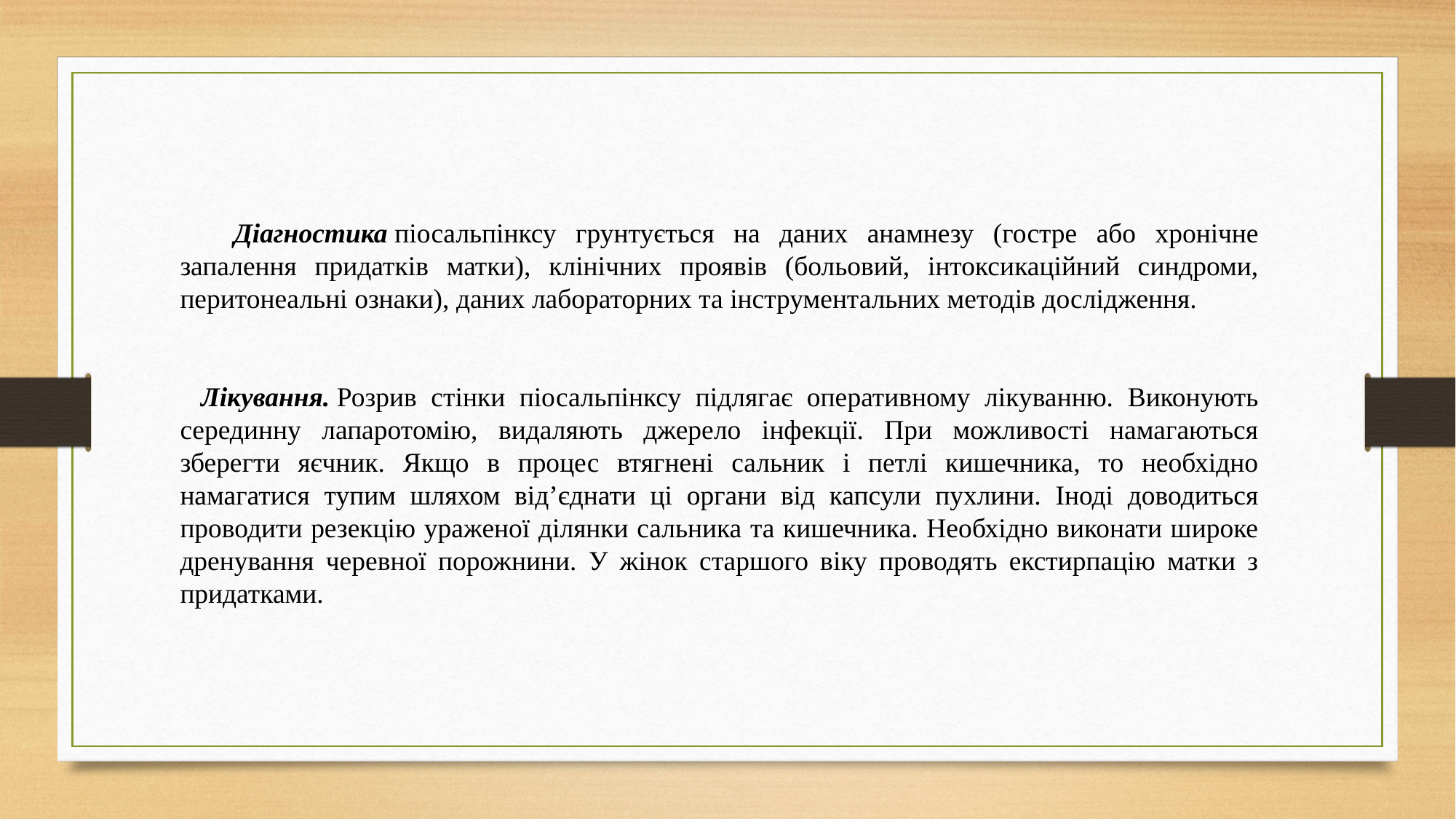

Діагностика піосальпінксу грунтується на даних анамнезу (гостре або хронічне запалення придатків матки), клінічних проявів (больовий, інтоксикаційний синдроми, перитонеальні ознаки), даних лабораторних та інструментальних методів дослідження.

   Лікування. Розрив стінки піосальпінксу підлягає оперативному лікуванню. Виконують серединну лапаротомію, видаляють джерело інфекції. При можливості намагаються зберегти яєчник. Якщо в процес втягнені сальник і петлі кишечника, то необхідно намагатися тупим шляхом від’єднати ці органи від капсули пухлини. Іноді доводиться проводити резекцію ураженої ділянки сальника та кишечника. Необхідно виконати широке дренування черевної порожнини. У жінок старшого віку проводять екстирпацію матки з придатками.